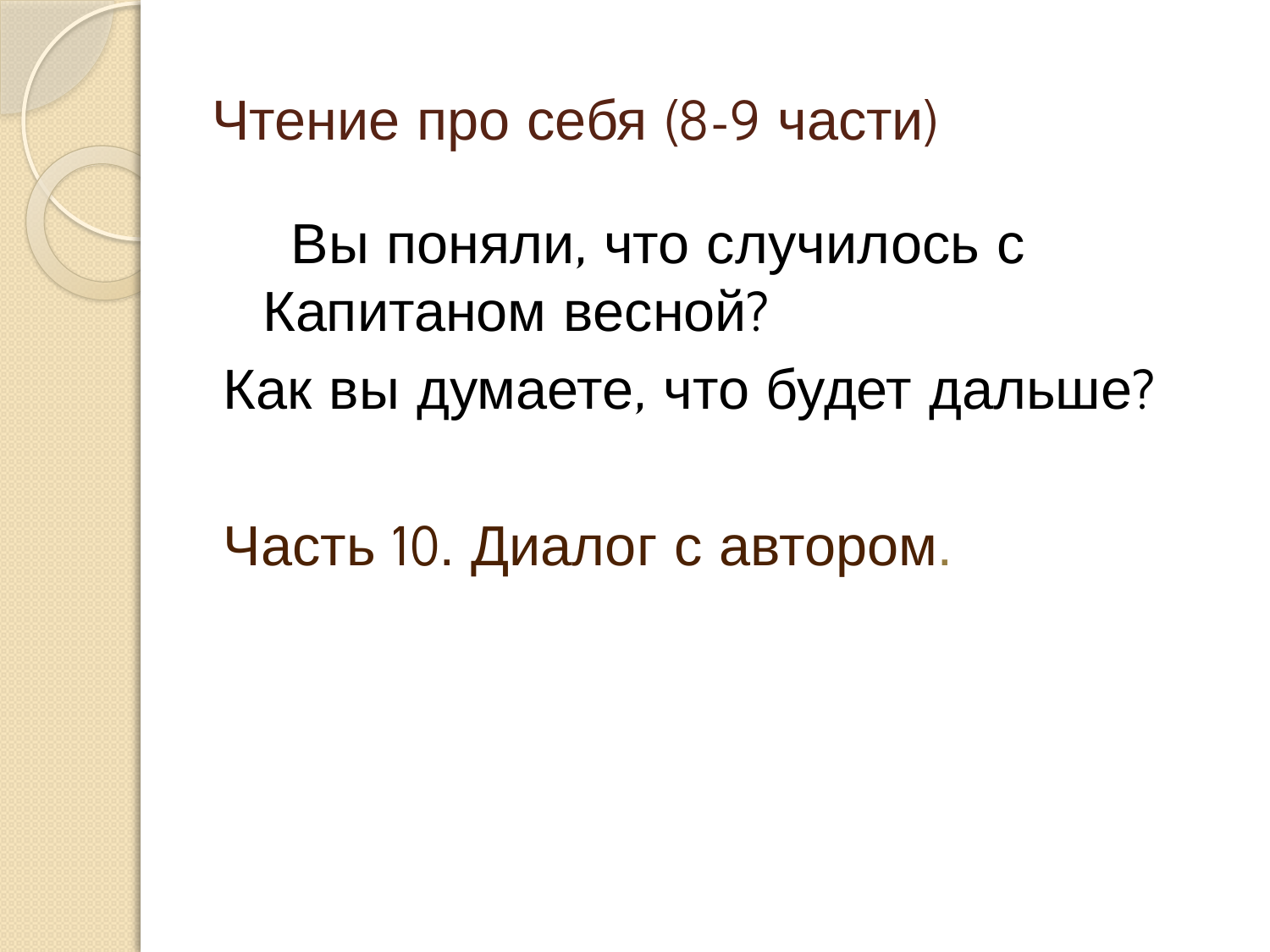

# Чтение про себя (8-9 части)
    Вы поняли, что случилось с Капитаном весной?
Как вы думаете, что будет дальше?

Часть 10. Диалог с автором.